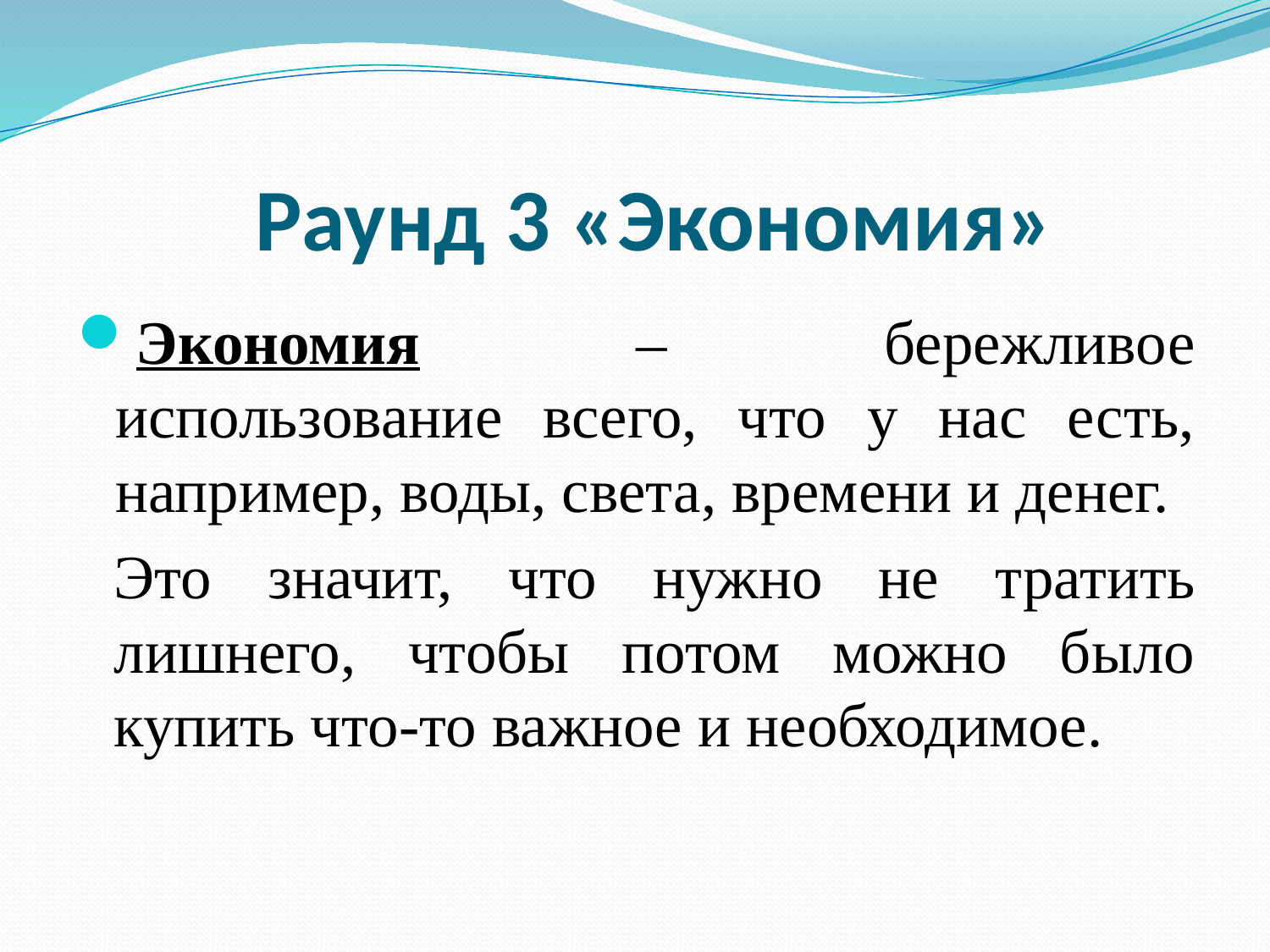

# Раунд 3 «Экономия»
Экономия – бережливое использование всего, что у нас есть, например, воды, света, времени и денег.
Это значит, что нужно не тратить лишнего, чтобы потом можно было купить что-то важное и необходимое.